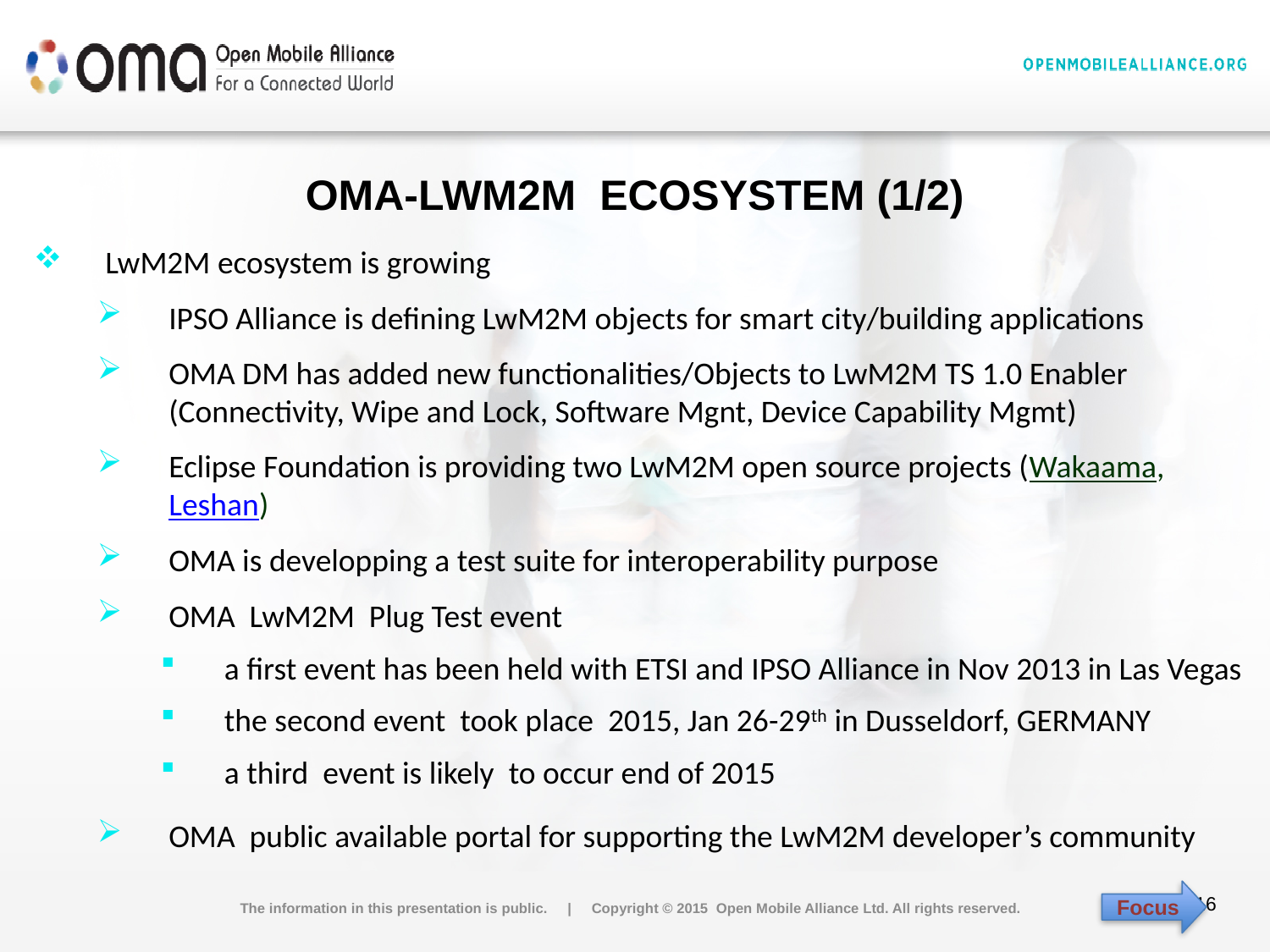

# OMA-LwM2M  ECOSYSTEM (1/2)
LwM2M ecosystem is growing
IPSO Alliance is defining LwM2M objects for smart city/building applications
OMA DM has added new functionalities/Objects to LwM2M TS 1.0 Enabler  (Connectivity, Wipe and Lock, Software Mgnt, Device Capability Mgmt)
Eclipse Foundation is providing two LwM2M open source projects (Wakaama, Leshan)
OMA is developping a test suite for interoperability purpose
OMA  LwM2M  Plug Test event
a first event has been held with ETSI and IPSO Alliance in Nov 2013 in Las Vegas
the second event  took place  2015, Jan 26-29th in Dusseldorf, GERMANY
a third  event is likely  to occur end of 2015
OMA  public available portal for supporting the LwM2M developer’s community

Focus
The information in this presentation is public.     |     Copyright © 2015  Open Mobile Alliance Ltd. All rights reserved.